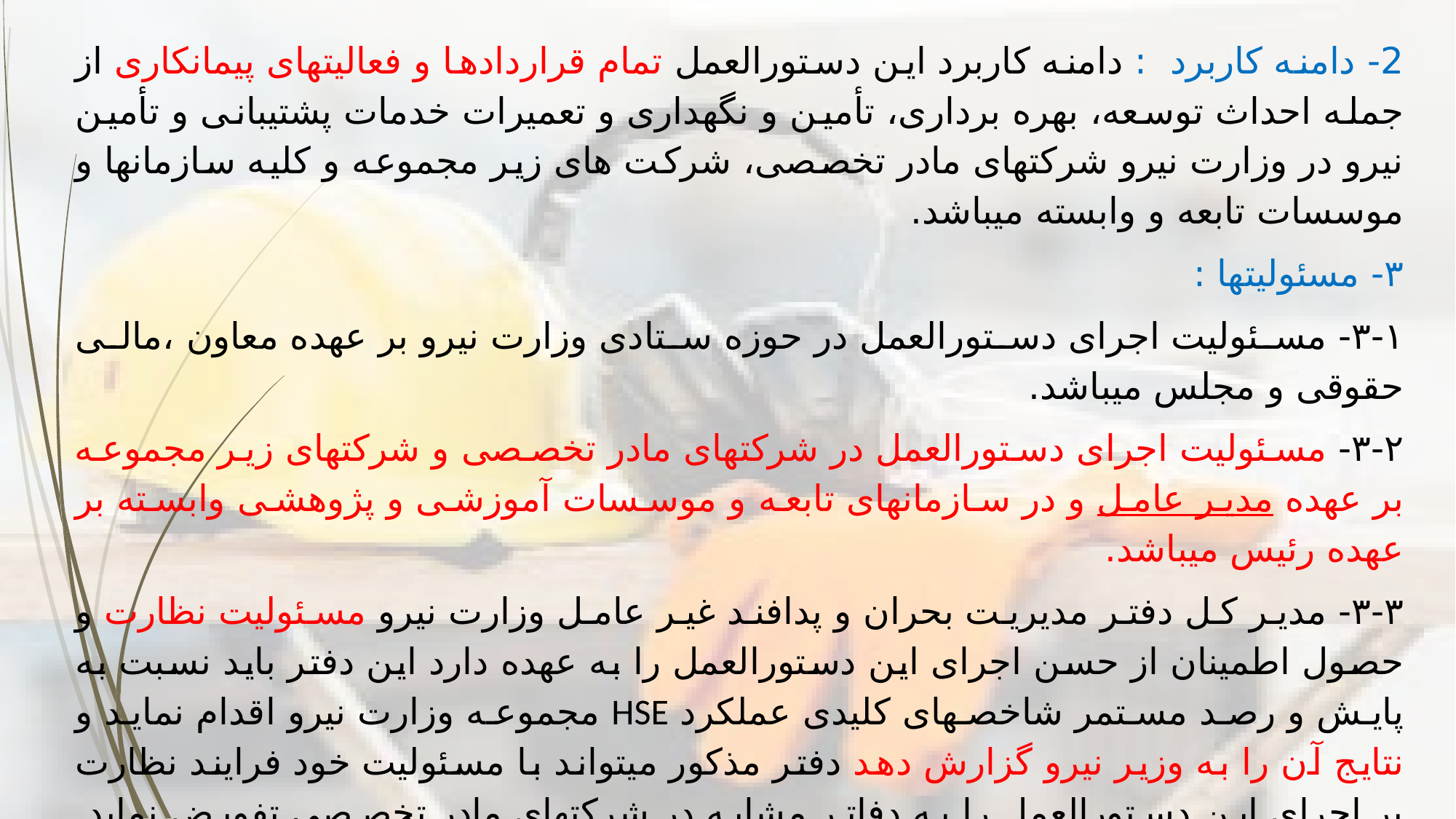

2- دامنه کاربرد  : دامنه کاربرد این دستورالعمل تمام قراردادها و فعالیتهای پیمانکاری از جمله احداث توسعه، بهره برداری، تأمین و نگهداری و تعمیرات خدمات پشتیبانی و تأمین نیرو در وزارت نیرو شرکتهای مادر تخصصی، شرکت های زیر مجموعه و کلیه سازمانها و موسسات تابعه و وابسته میباشد.
۳- مسئولیتها :
۳-۱- مسئولیت اجرای دستورالعمل در حوزه ستادی وزارت نیرو بر عهده معاون ،مالی حقوقی و مجلس میباشد.
۳-۲- مسئولیت اجرای دستورالعمل در شرکتهای مادر تخصصی و شرکتهای زیر مجموعه بر عهده مدیر عامل و در سازمانهای تابعه و موسسات آموزشی و پژوهشی وابسته بر عهده رئیس میباشد.
۳-۳- مدیر کل دفتر مدیریت بحران و پدافند غیر عامل وزارت نیرو مسئولیت نظارت و حصول اطمینان از حسن اجرای این دستورالعمل را به عهده دارد این دفتر باید نسبت به پایش و رصد مستمر شاخصهای کلیدی عملکرد HSE مجموعه وزارت نیرو اقدام نماید و نتایج آن را به وزیر نیرو گزارش دهد دفتر مذکور میتواند با مسئولیت خود فرایند نظارت بر اجرای این دستورالعمل را به دفاتر مشابه در شرکتهای مادر تخصصی تفویض نماید. بدیهی است ارزیابی عملکرد شرکتهای مادر تخصصی بر عهده دفتر مدیریت بحران و پدافند غیر عامل وزارت نیرو می باشد.